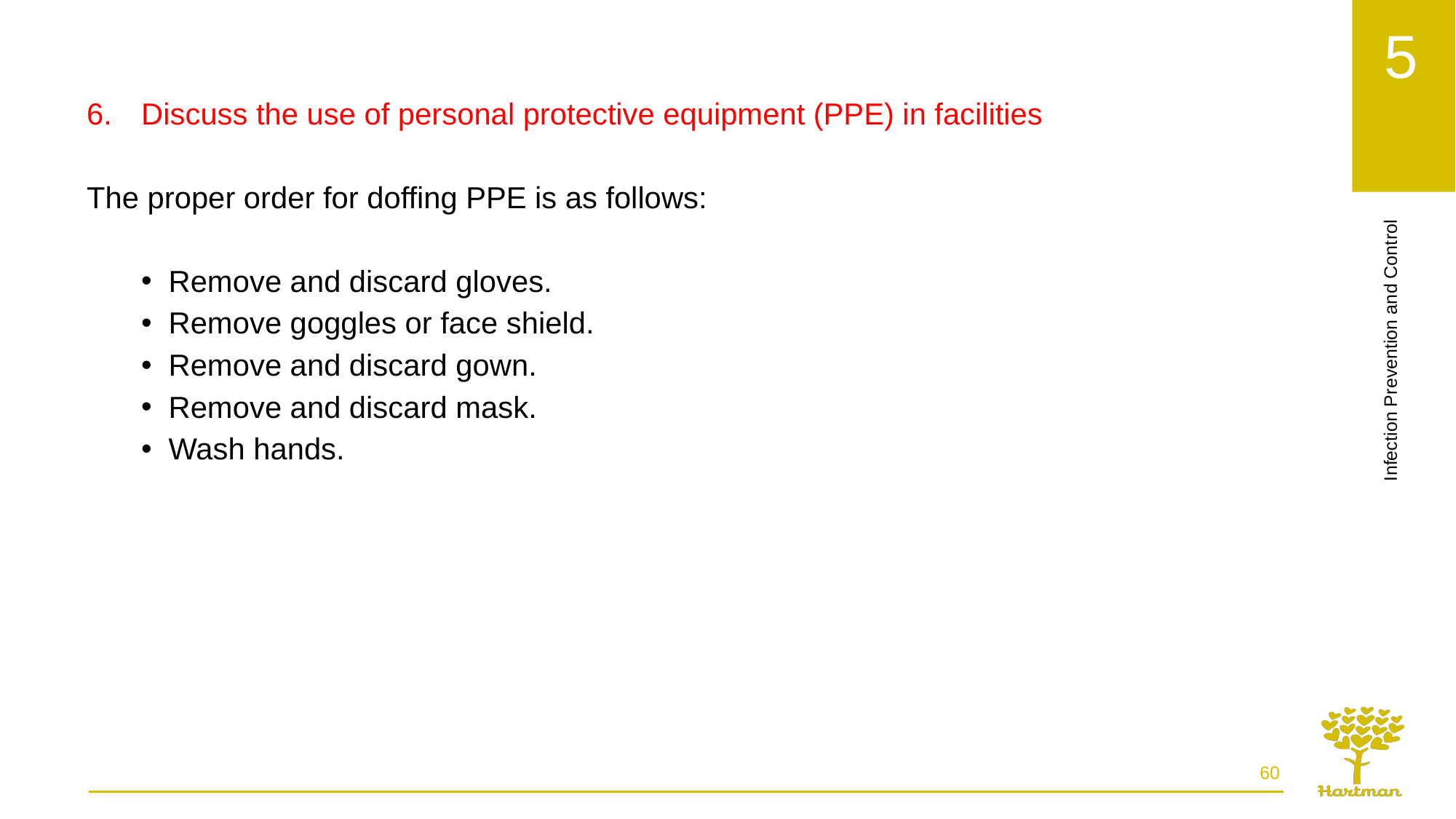

Discuss the use of personal protective equipment (PPE) in facilities

The proper order for doffing PPE is as follows:

Remove and discard gloves.
Remove goggles or face shield.
Remove and discard gown.
Remove and discard mask.
Wash hands.

60